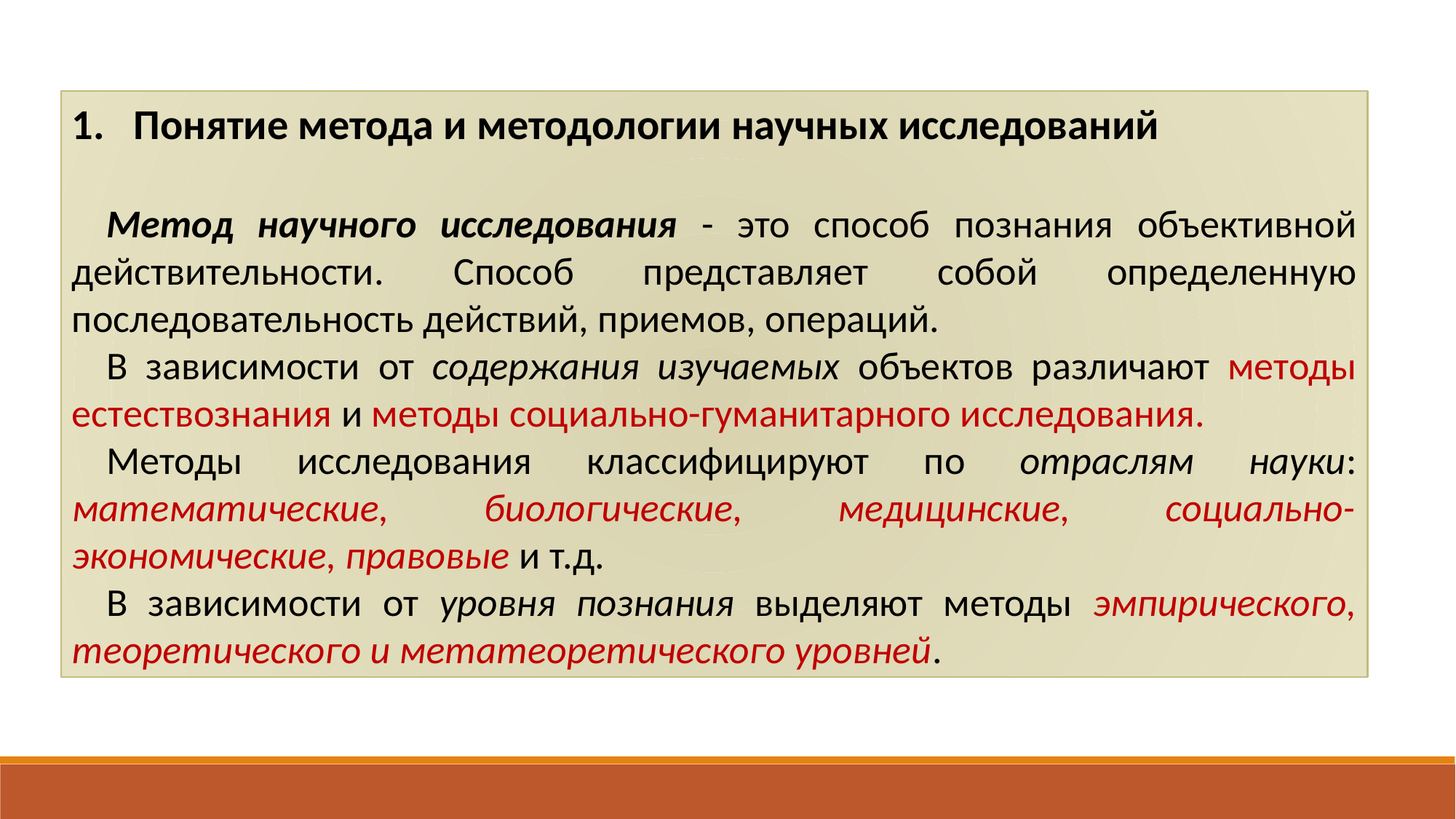

Понятие метода и методологии научных исследований

Метод научного исследования - это способ познания объективной действительности. Способ представляет собой определенную последовательность действий, приемов, операций.
В зависимости от содержания изучаемых объектов различают методы естествознания и методы социально-гуманитарного исследования.
Методы исследования классифицируют по отраслям науки: математические, биологические, медицинские, социально-экономические, правовые и т.д.
В зависимости от уровня познания выделяют методы эмпирического, теоретического и метатеоретического уровней.